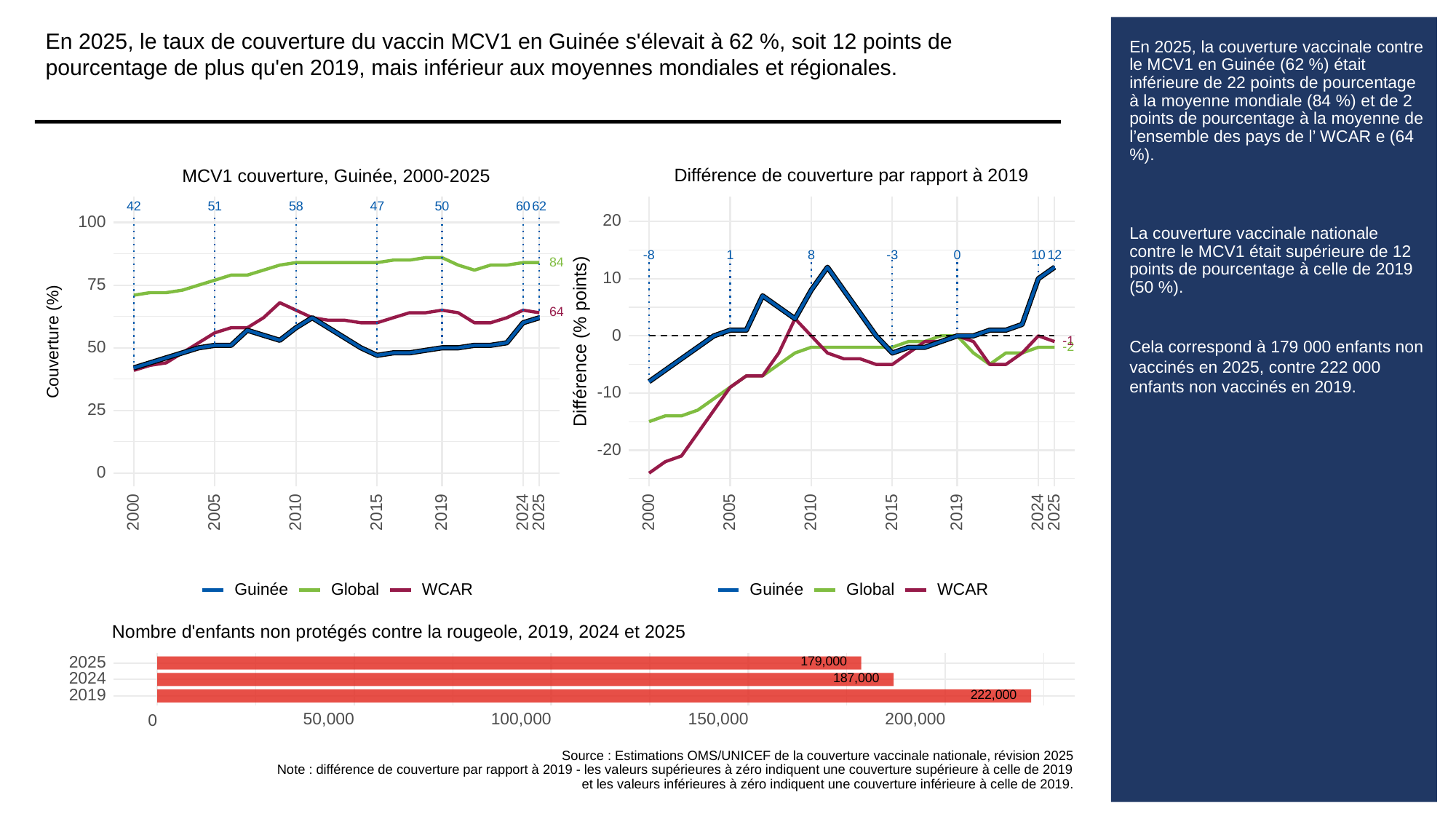

En 2025, le taux de couverture du vaccin MCV1 en Guinée s'élevait à 62 %, soit 12 points de pourcentage de plus qu'en 2019, mais inférieur aux moyennes mondiales et régionales.
# En 2025, la couverture vaccinale contre le MCV1 en Guinée (62 %) était inférieure de 22 points de pourcentage à la moyenne mondiale (84 %) et de 2 points de pourcentage à la moyenne de l’ensemble des pays de l’ WCAR e (64 %).

La couverture vaccinale nationale contre le MCV1 était supérieure de 12 points de pourcentage à celle de 2019 (50 %).

Cela correspond à 179 000 enfants non vaccinés en 2025, contre 222 000 enfants non vaccinés en 2019.

Différence de couverture par rapport à 2019
MCV1 couverture, Guinée, 2000-2025

51
58
50
60
62
42
47
20
100

-3
-8
8
0
10
1
12

84

10

75

64

0
Différence (% points)
Couverture (%)

-1
50
-2

-10

25

-20

0

2000
2005
2010
2015
2019
2024
2025
2000
2005
2010
2015
2019
2024
2025
Guinée
Global
WCAR
Guinée
Global
WCAR

Nombre d'enfants non protégés contre la rougeole, 2019, 2024 et 2025

179,000
2025

187,000
2024

222,000
2019

50,000
100,000
150,000
200,000
0
Source : Estimations OMS/UNICEF de la couverture vaccinale nationale, révision 2025
Note : différence de couverture par rapport à 2019 - les valeurs supérieures à zéro indiquent une couverture supérieure à celle de 2019
et les valeurs inférieures à zéro indiquent une couverture inférieure à celle de 2019.